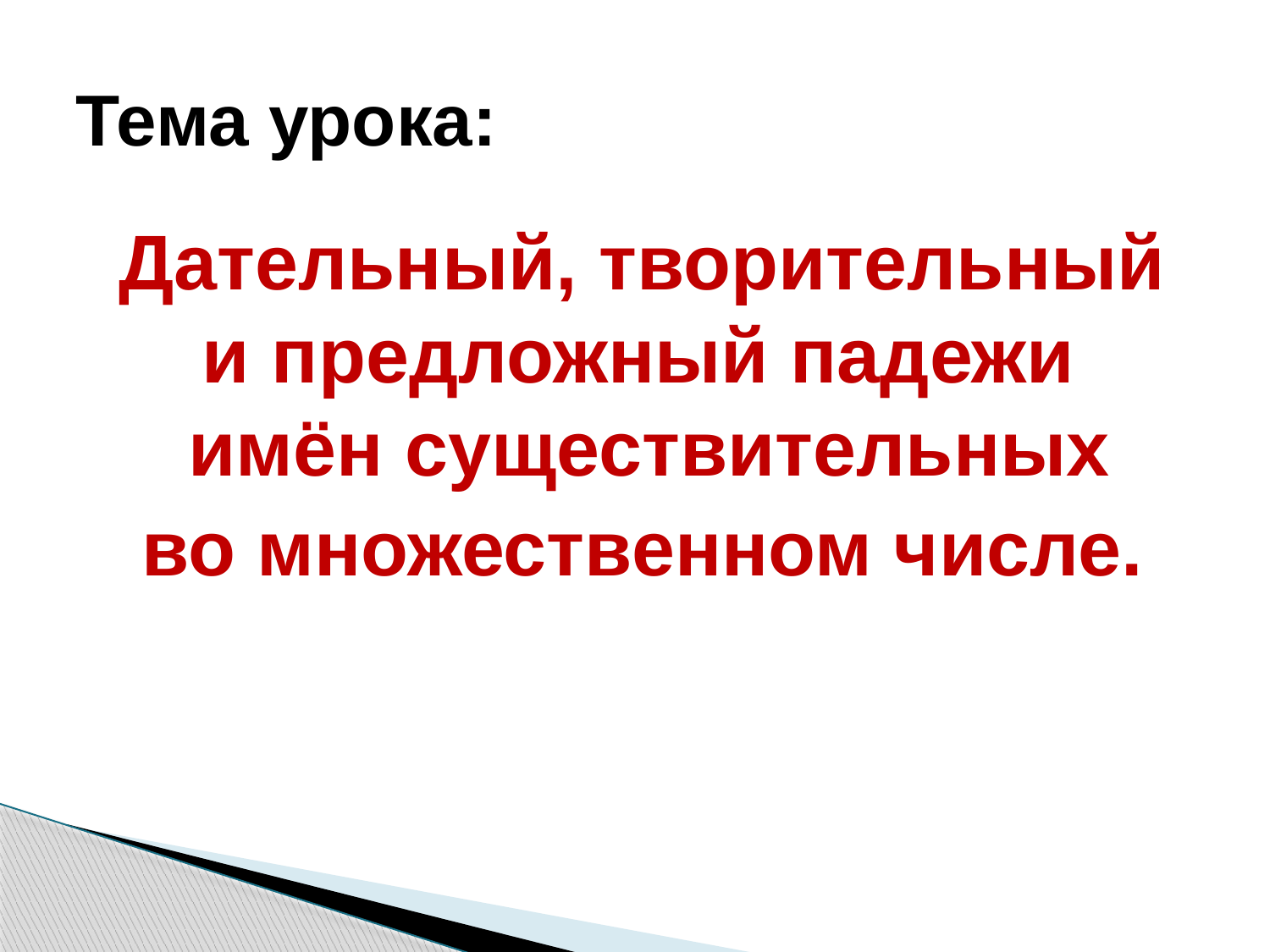

# Тема урока:
Дательный, творительный и предложный падежи   имён существительных
во множественном числе.